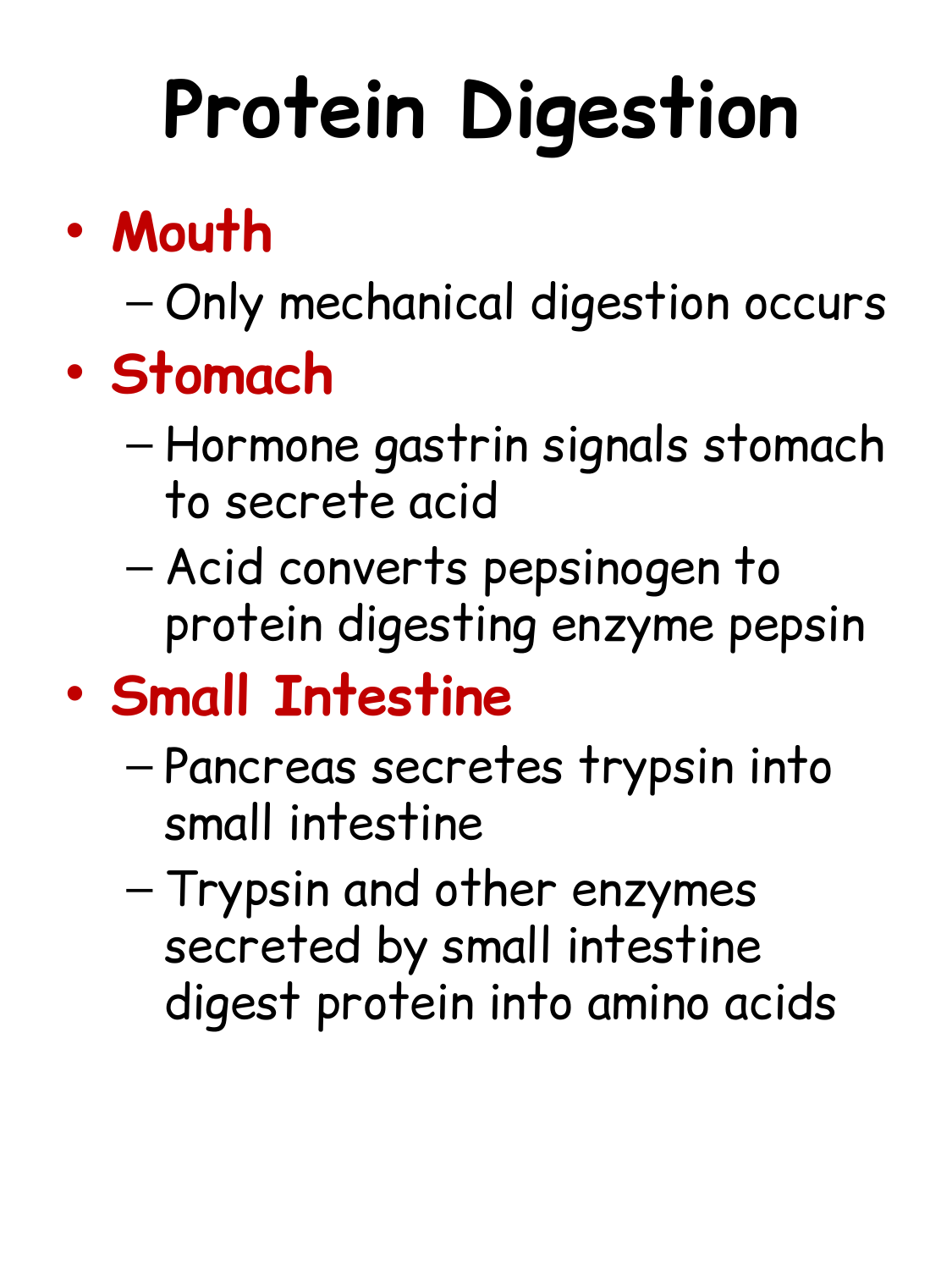

# Protein Digestion
Mouth
Only mechanical digestion occurs
Stomach
Hormone gastrin signals stomach to secrete acid
Acid converts pepsinogen to protein digesting enzyme pepsin
Small Intestine
Pancreas secretes trypsin into small intestine
Trypsin and other enzymes secreted by small intestine digest protein into amino acids